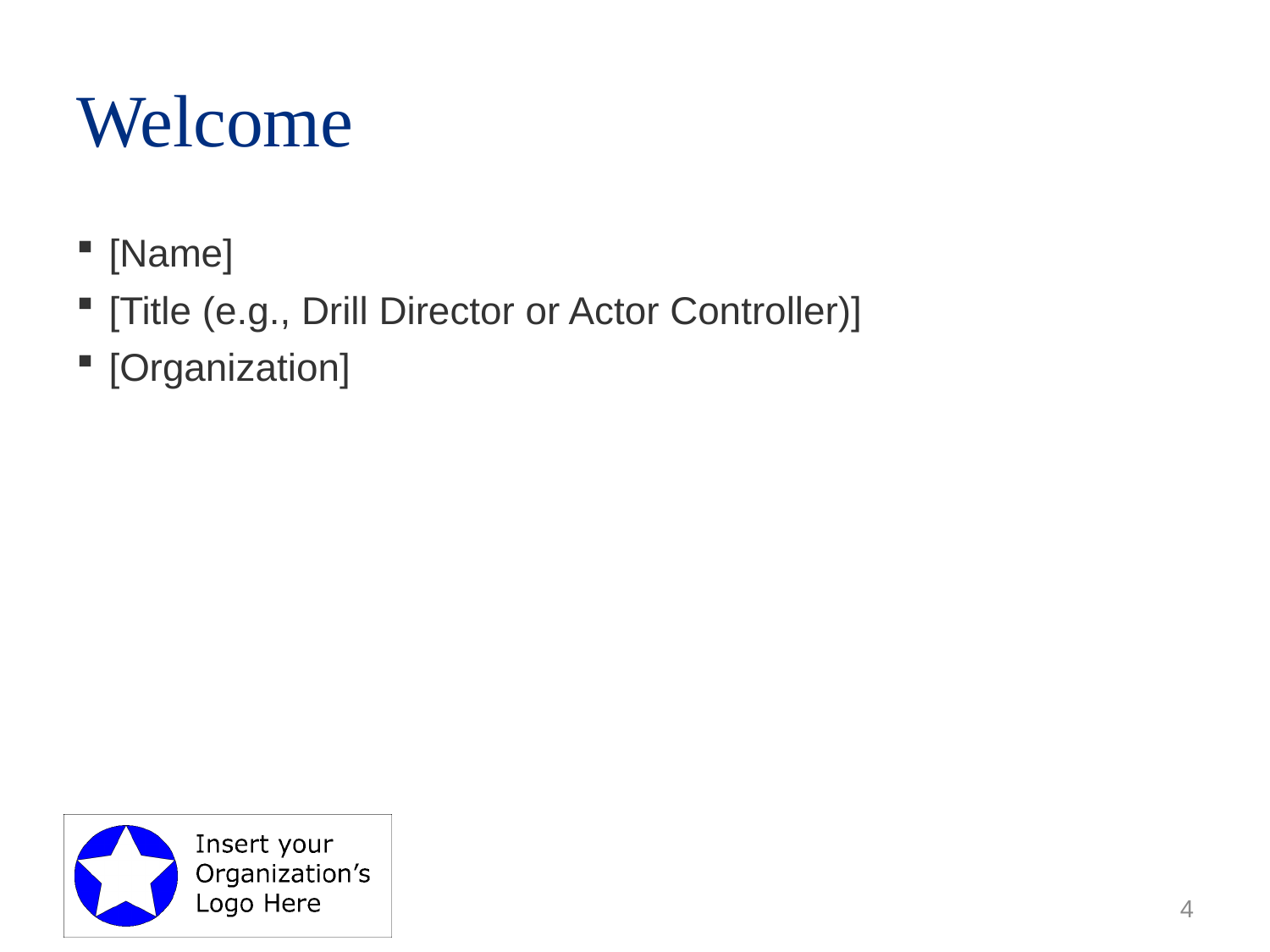

# Welcome
[Name]
[Title (e.g., Drill Director or Actor Controller)]
[Organization]
4